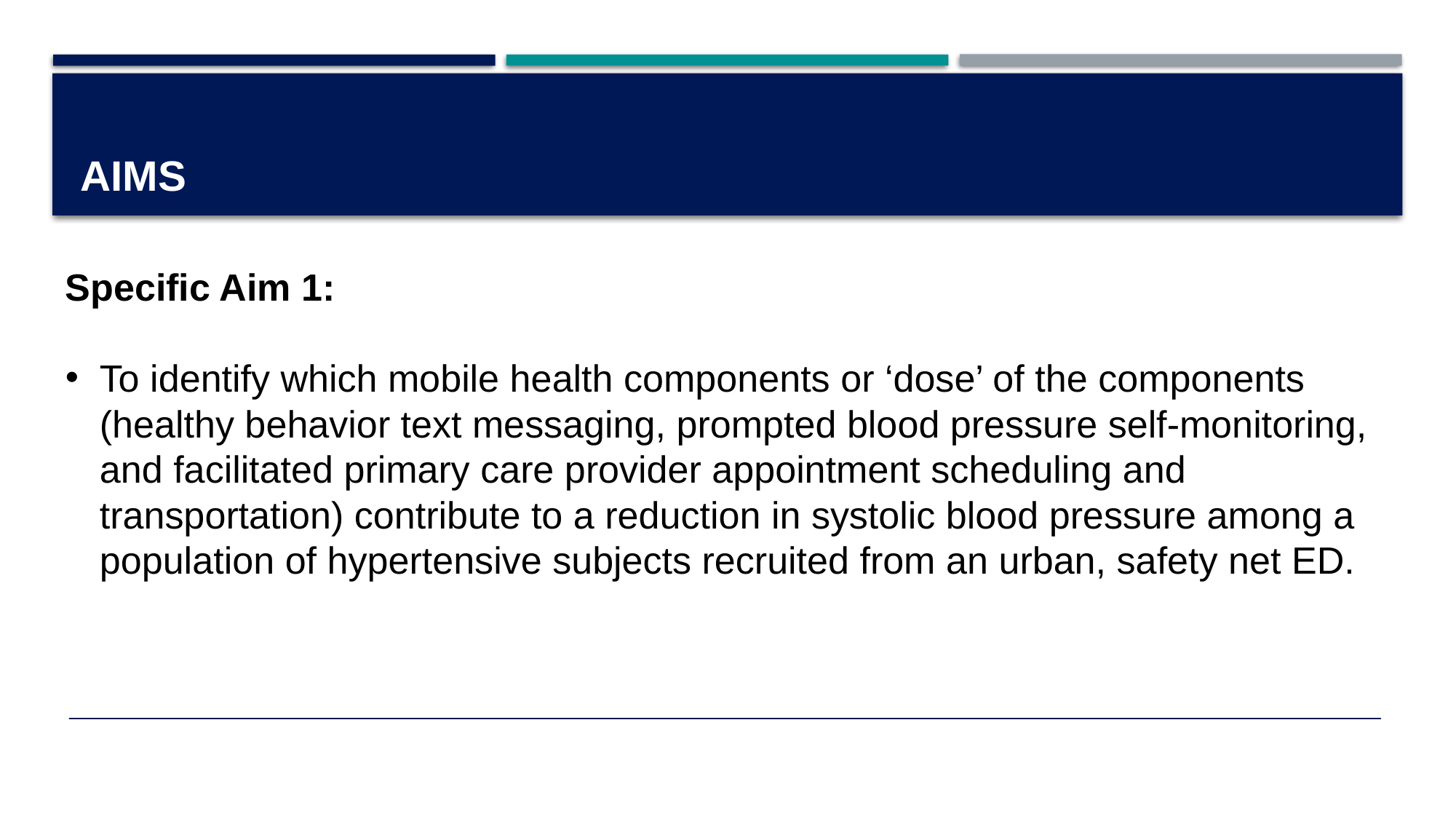

# Aims
Specific Aim 1:

To identify which mobile health components or ‘dose’ of the components (healthy behavior text messaging, prompted blood pressure self-monitoring, and facilitated primary care provider appointment scheduling and transportation) contribute to a reduction in systolic blood pressure among a population of hypertensive subjects recruited from an urban, safety net ED.